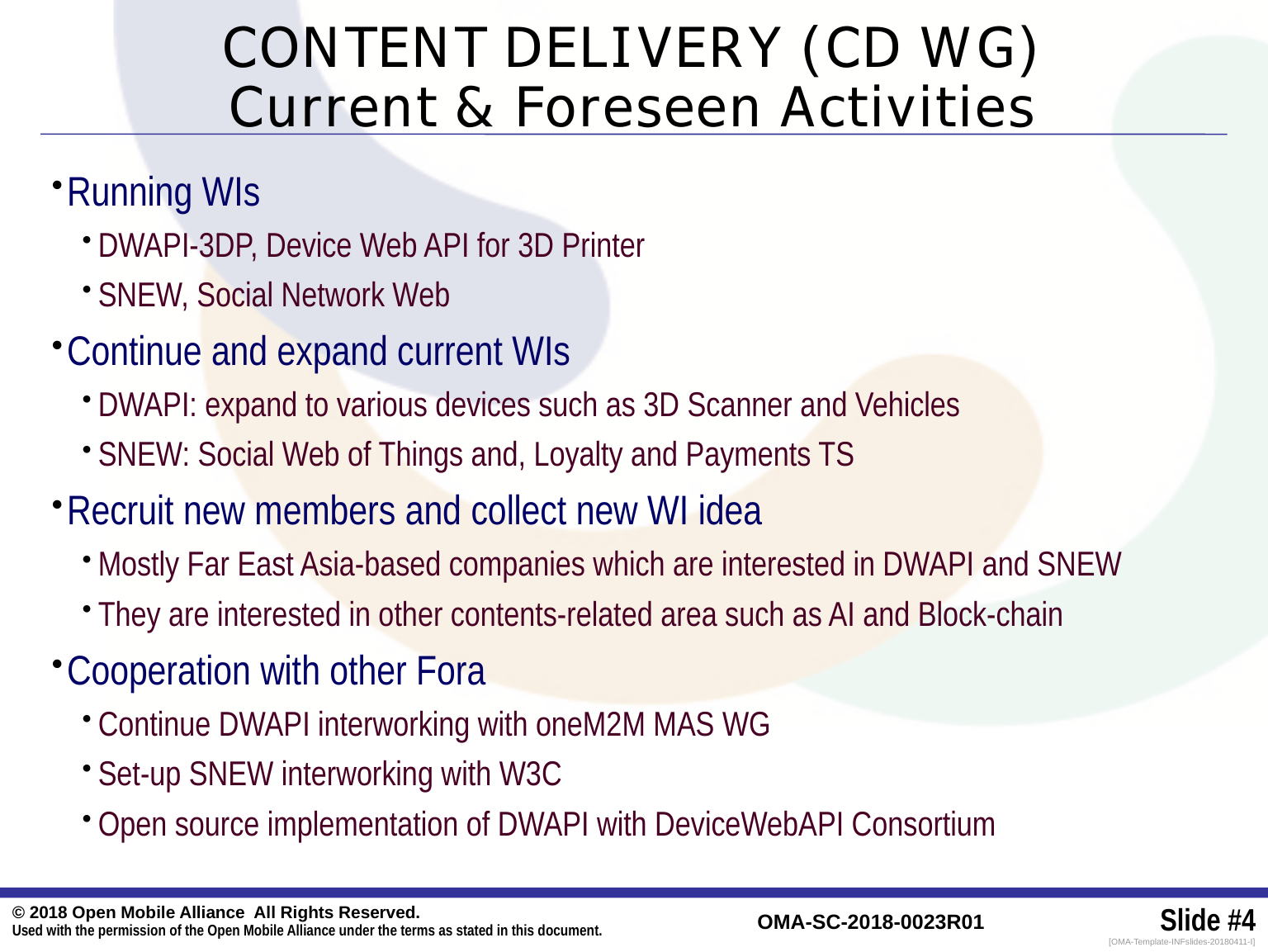

# CONTENT DELIVERY (CD WG) Current & Foreseen Activities
Running WIs
DWAPI-3DP, Device Web API for 3D Printer
SNEW, Social Network Web
Continue and expand current WIs
DWAPI: expand to various devices such as 3D Scanner and Vehicles
SNEW: Social Web of Things and, Loyalty and Payments TS
Recruit new members and collect new WI idea
Mostly Far East Asia-based companies which are interested in DWAPI and SNEW
They are interested in other contents-related area such as AI and Block-chain
Cooperation with other Fora
Continue DWAPI interworking with oneM2M MAS WG
Set-up SNEW interworking with W3C
Open source implementation of DWAPI with DeviceWebAPI Consortium